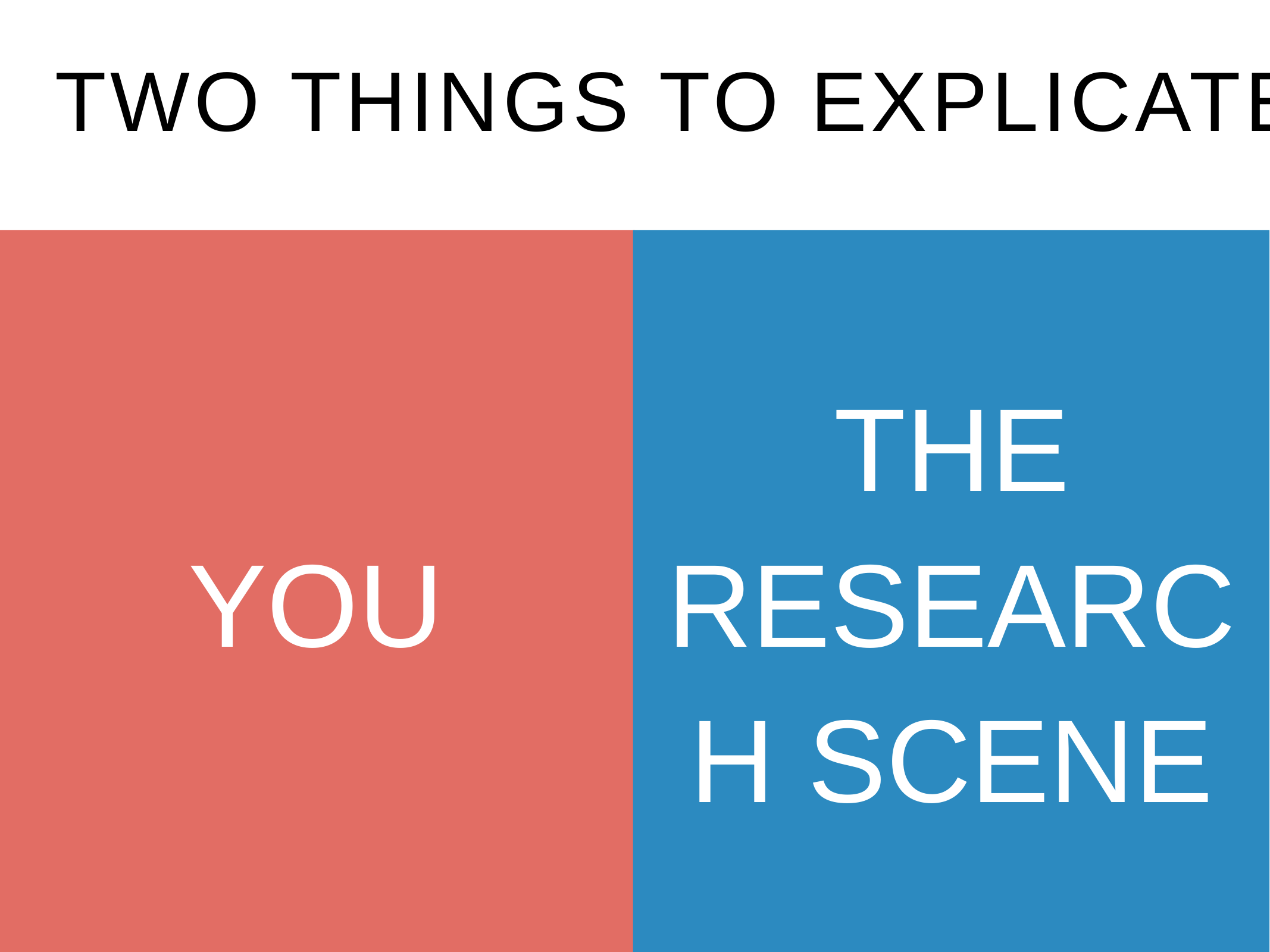

TWO THINGS TO EXPLICATE:
YOU
THE RESEARCH SCENE